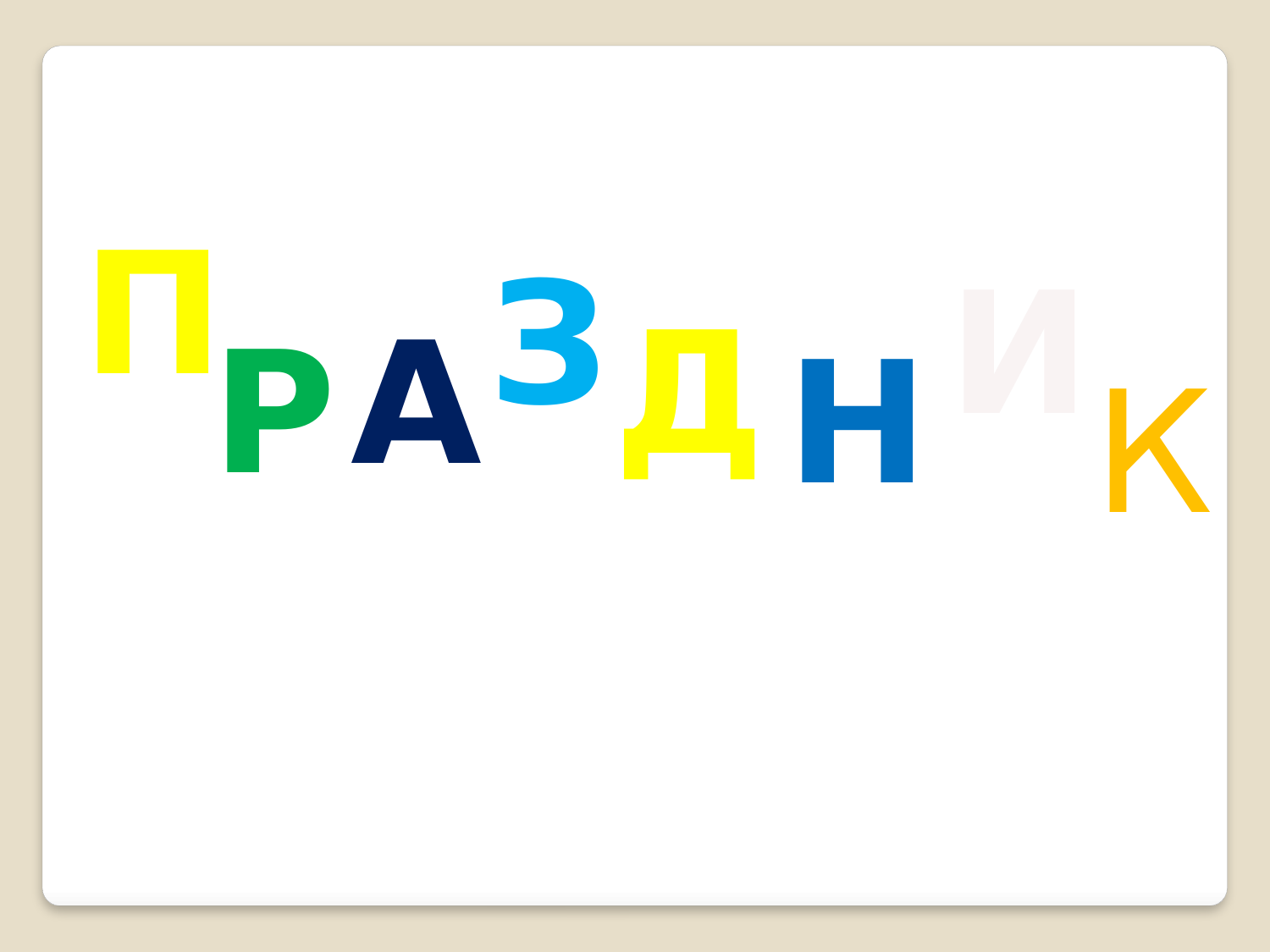

П
З
И
Д
А
Р
н
К